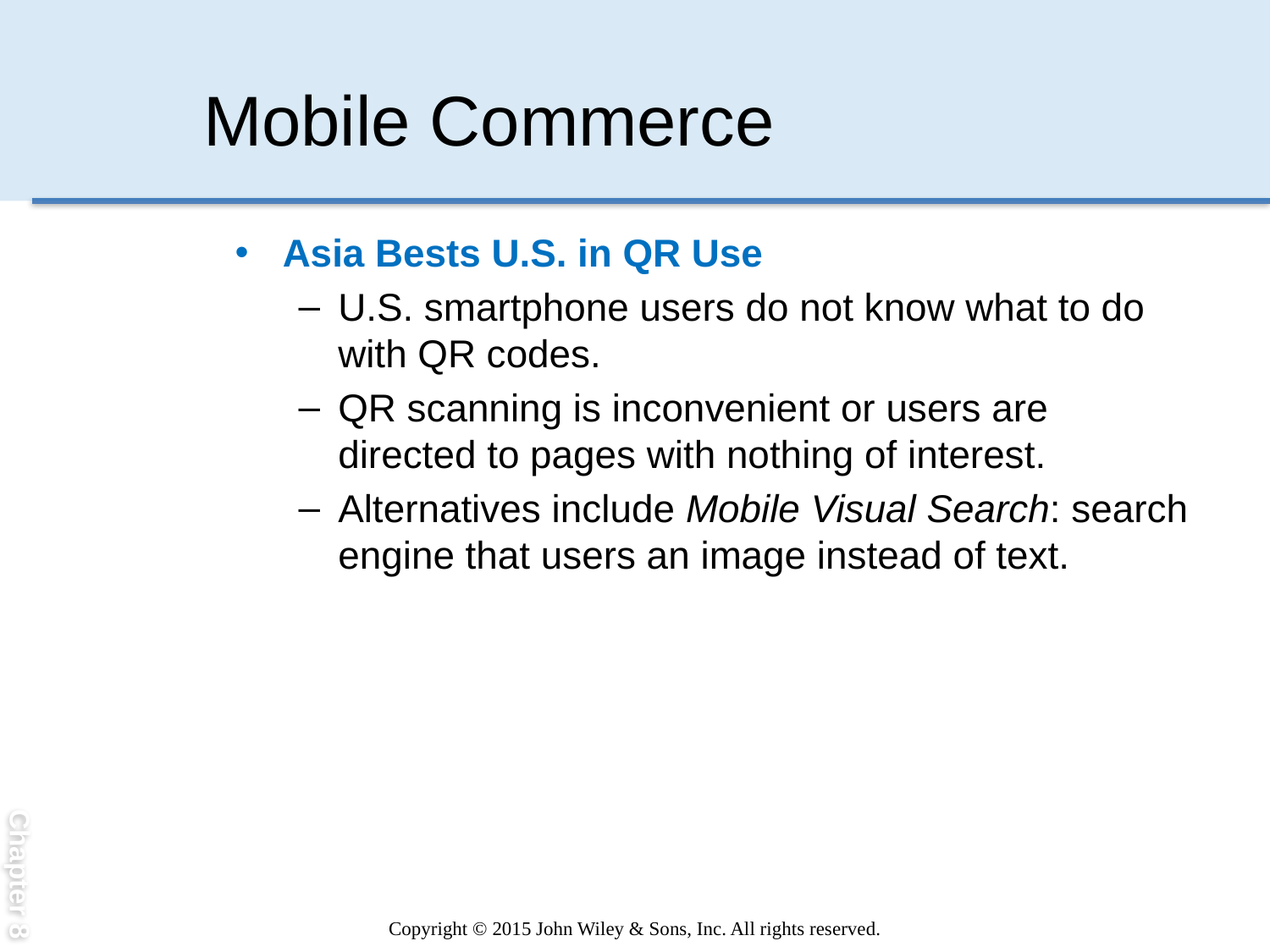

Chapter 8
# Mobile Commerce
Asia Bests U.S. in QR Use
U.S. smartphone users do not know what to do with QR codes.
QR scanning is inconvenient or users are directed to pages with nothing of interest.
Alternatives include Mobile Visual Search: search engine that users an image instead of text.